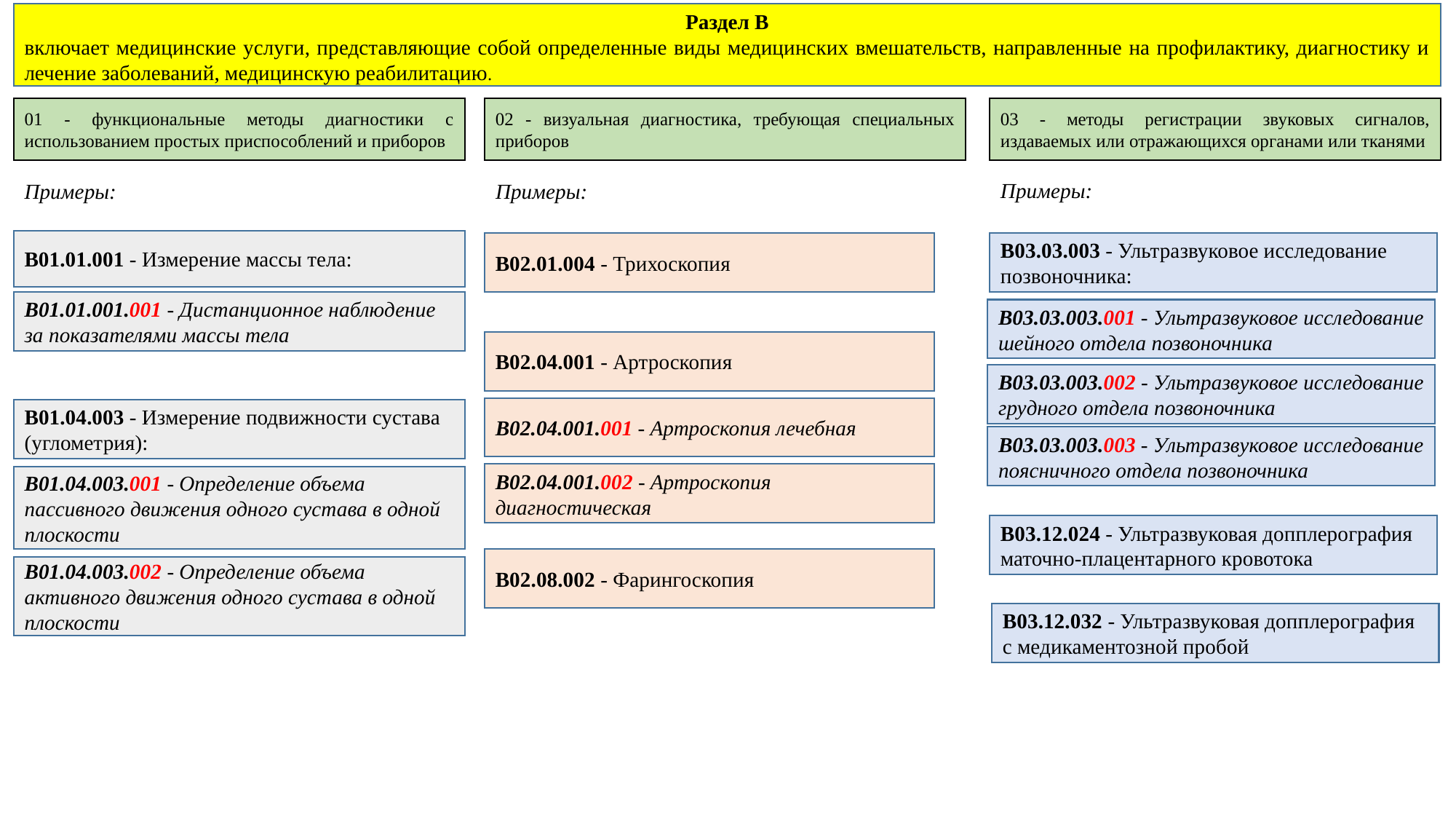

Раздел В
включает медицинские услуги, представляющие собой определенные виды медицинских вмешательств, направленные на профилактику, диагностику и лечение заболеваний, медицинскую реабилитацию.

01 - функциональные методы диагностики с использованием простых приспособлений и приборов
02 - визуальная диагностика, требующая специальных приборов
03 - методы регистрации звуковых сигналов, издаваемых или отражающихся органами или тканями
Примеры:
Примеры:
Примеры:
B01.01.001 - Измерение массы тела:
B02.01.004 - Трихоскопия
B03.03.003 - Ультразвуковое исследование позвоночника:
B01.01.001.001 - Дистанционное наблюдение за показателями массы тела
B03.03.003.001 - Ультразвуковое исследование шейного отдела позвоночника
B02.04.001 - Артроскопия
B03.03.003.002 - Ультразвуковое исследование грудного отдела позвоночника
B02.04.001.001 - Артроскопия лечебная
B01.04.003 - Измерение подвижности сустава (углометрия):
B03.03.003.003 - Ультразвуковое исследование поясничного отдела позвоночника
B02.04.001.002 - Артроскопия диагностическая
B01.04.003.001 - Определение объема пассивного движения одного сустава в одной плоскости
B03.12.024 - Ультразвуковая допплерография маточно-плацентарного кровотока
B02.08.002 - Фарингоскопия
B01.04.003.002 - Определение объема активного движения одного сустава в одной плоскости
B03.12.032 - Ультразвуковая допплерография с медикаментозной пробой